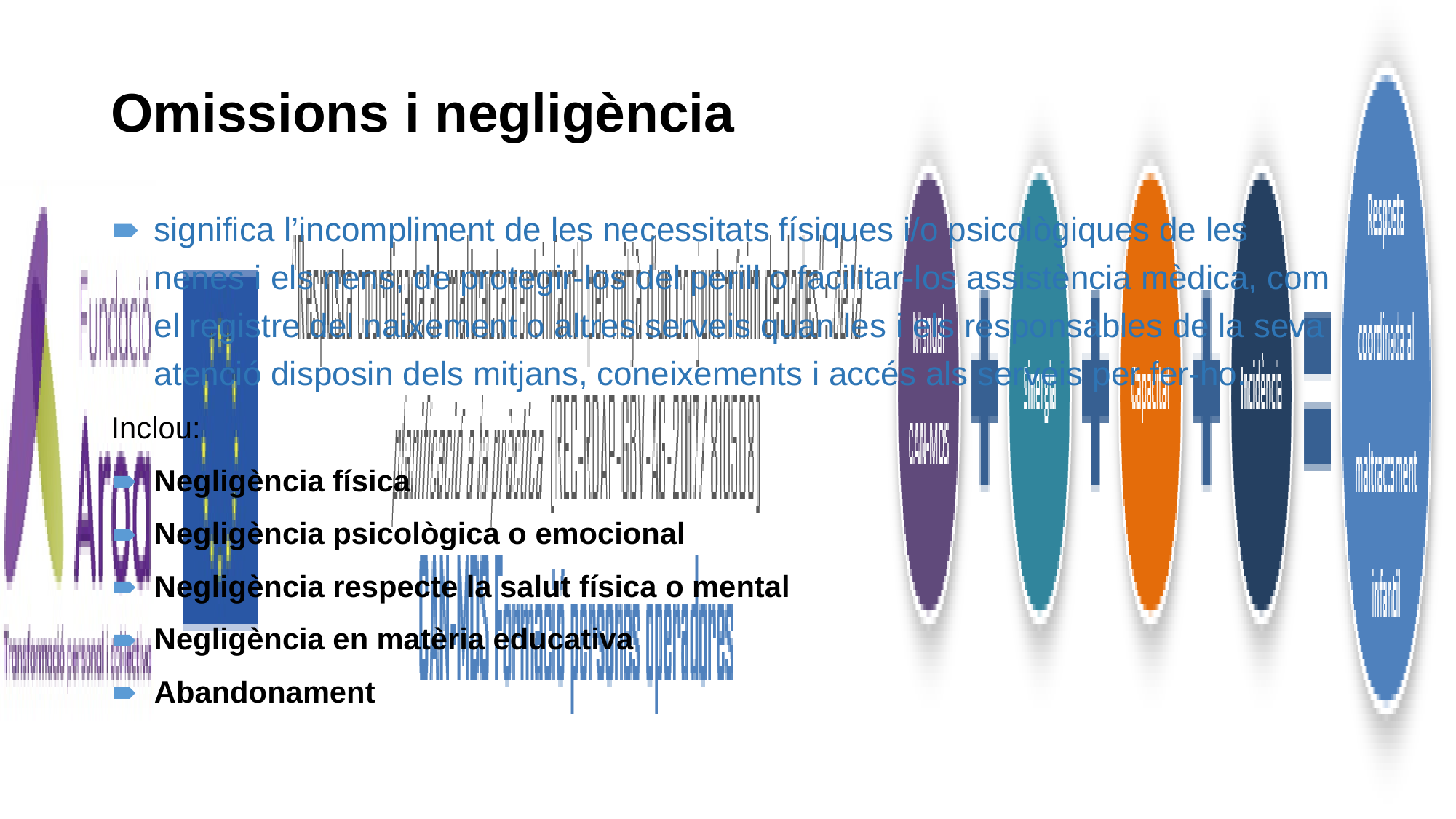

# Omissions i negligència
significa l’incompliment de les necessitats físiques i/o psicològiques de les nenes i els nens, de protegir-los del perill o facilitar-los assistència mèdica, com el registre del naixement o altres serveis quan les i els responsables de la seva atenció disposin dels mitjans, coneixements i accés als serveis per fer-ho.
Inclou:
Negligència física
Negligència psicològica o emocional
Negligència respecte la salut física o mental
Negligència en matèria educativa
Abandonament